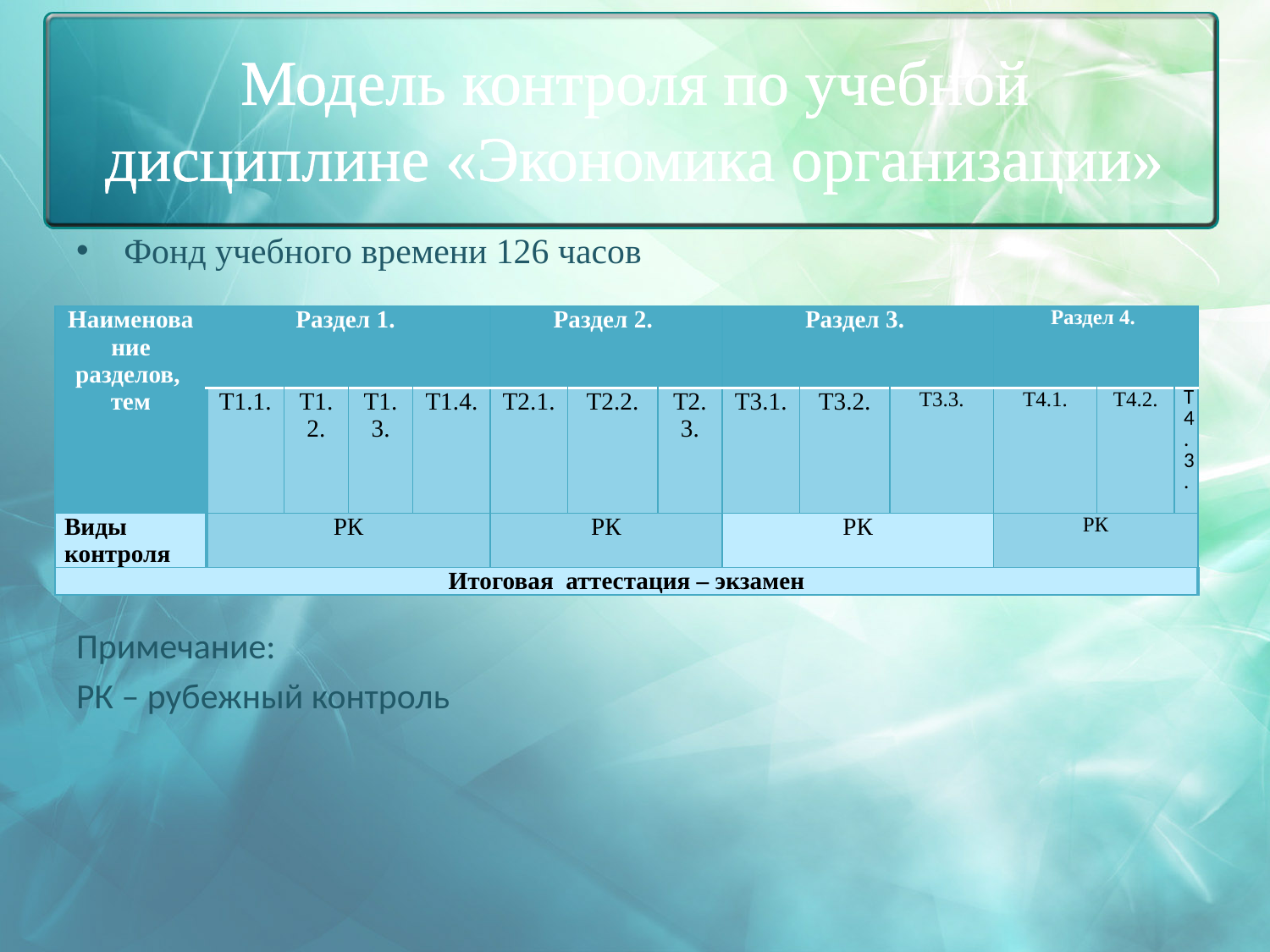

# Модель контроля по учебной дисциплине «Экономика организации»
Фонд учебного времени 126 часов

Примечание:
РК – рубежный контроль
| Наименование разделов, тем | Раздел 1. |  |  |  | Раздел 2. |  |  | Раздел 3. |  |  | Раздел 4. |  |  |
| --- | --- | --- | --- | --- | --- | --- | --- | --- | --- | --- | --- | --- | --- |
|  | Т1.1. | Т1.2. | Т1.3. | Т1.4. | Т2.1. | Т2.2. | Т2.3. | Т3.1. | Т3.2. | Т3.3. | Т4.1. | Т4.2. | Т4.3. |
| Виды контроля | РК |  |  |  | РК |  |  | РК |  |  | РК |  |  |
| Итоговая аттестация – экзамен |  |  |  |  |  |  |  |  |  |  |  |  |  |